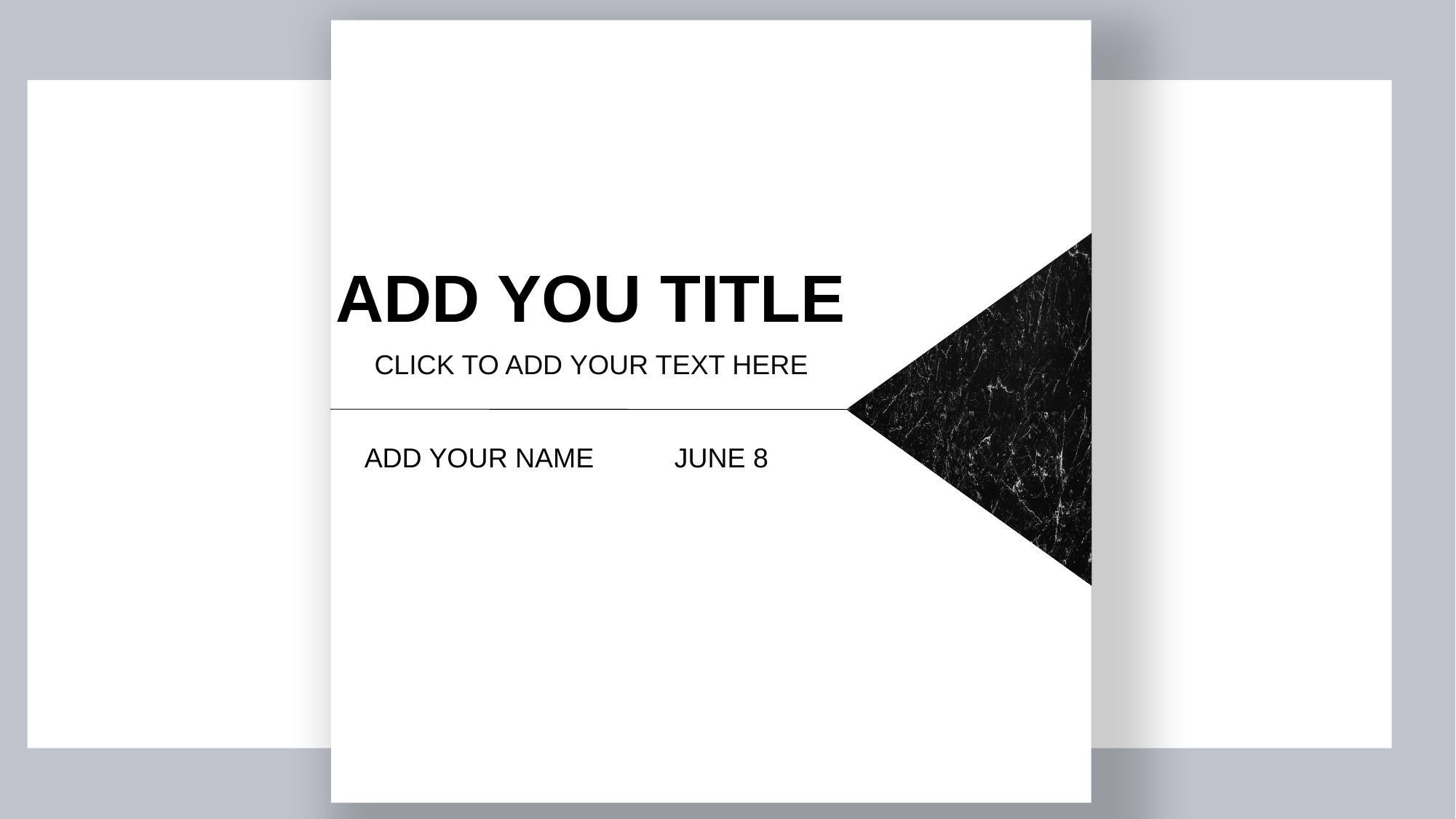

ADD YOU TITLE

CLICK TO ADD YOUR TEXT HERE
ADD YOUR NAME
JUNE 8